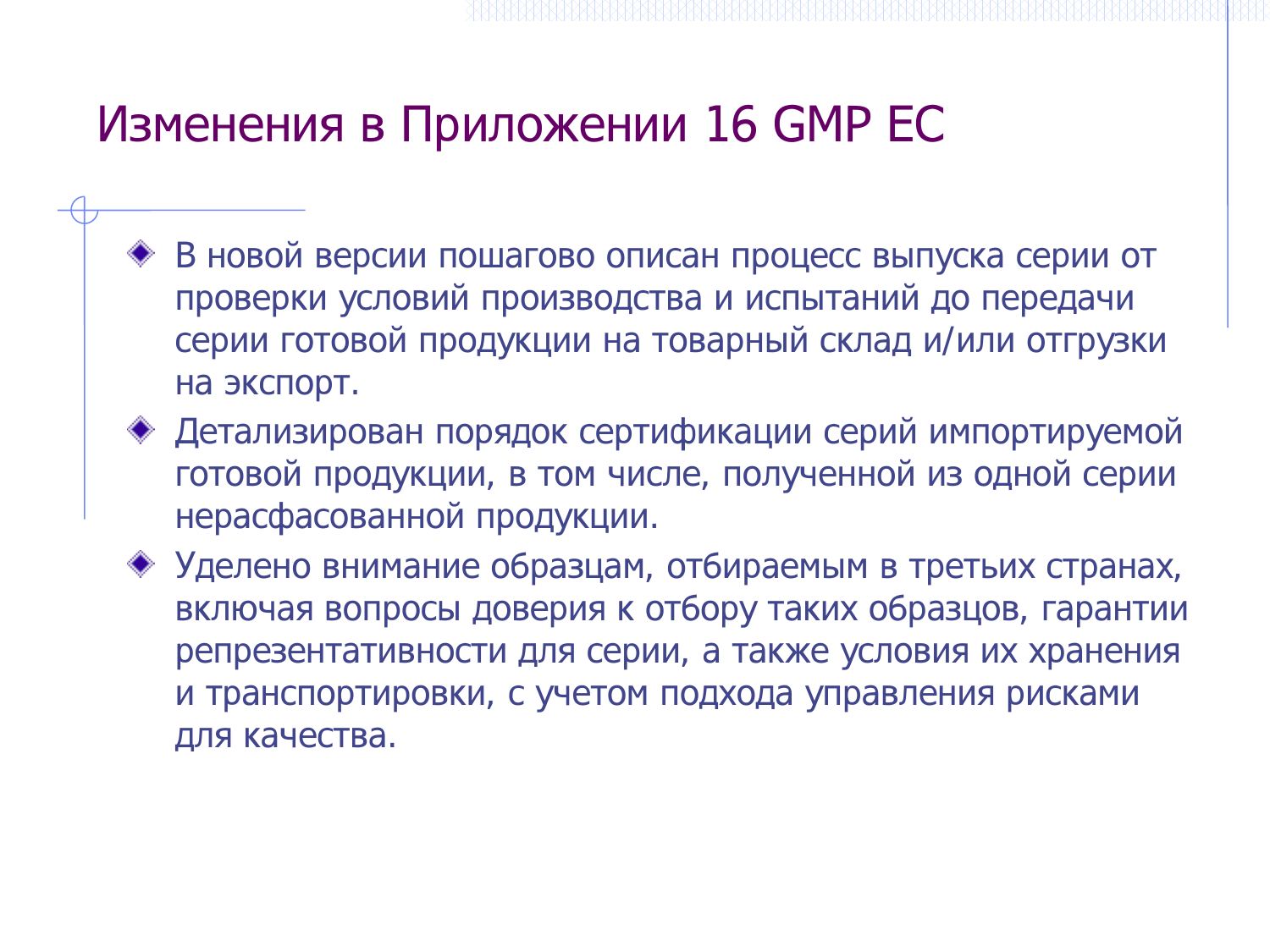

Изменения в Приложении 16 GMP EC
В новой версии пошагово описан процесс выпуска серии от проверки условий производства и испытаний до передачи серии готовой продукции на товарный склад и/или отгрузки на экспорт.
Детализирован порядок сертификации серий импортируемой готовой продукции, в том числе, полученной из одной серии нерасфасованной продукции.
Уделено внимание образцам, отбираемым в третьих странах, включая вопросы доверия к отбору таких образцов, гарантии репрезентативности для серии, а также условия их хранения и транспортировки, с учетом подхода управления рисками для качества.